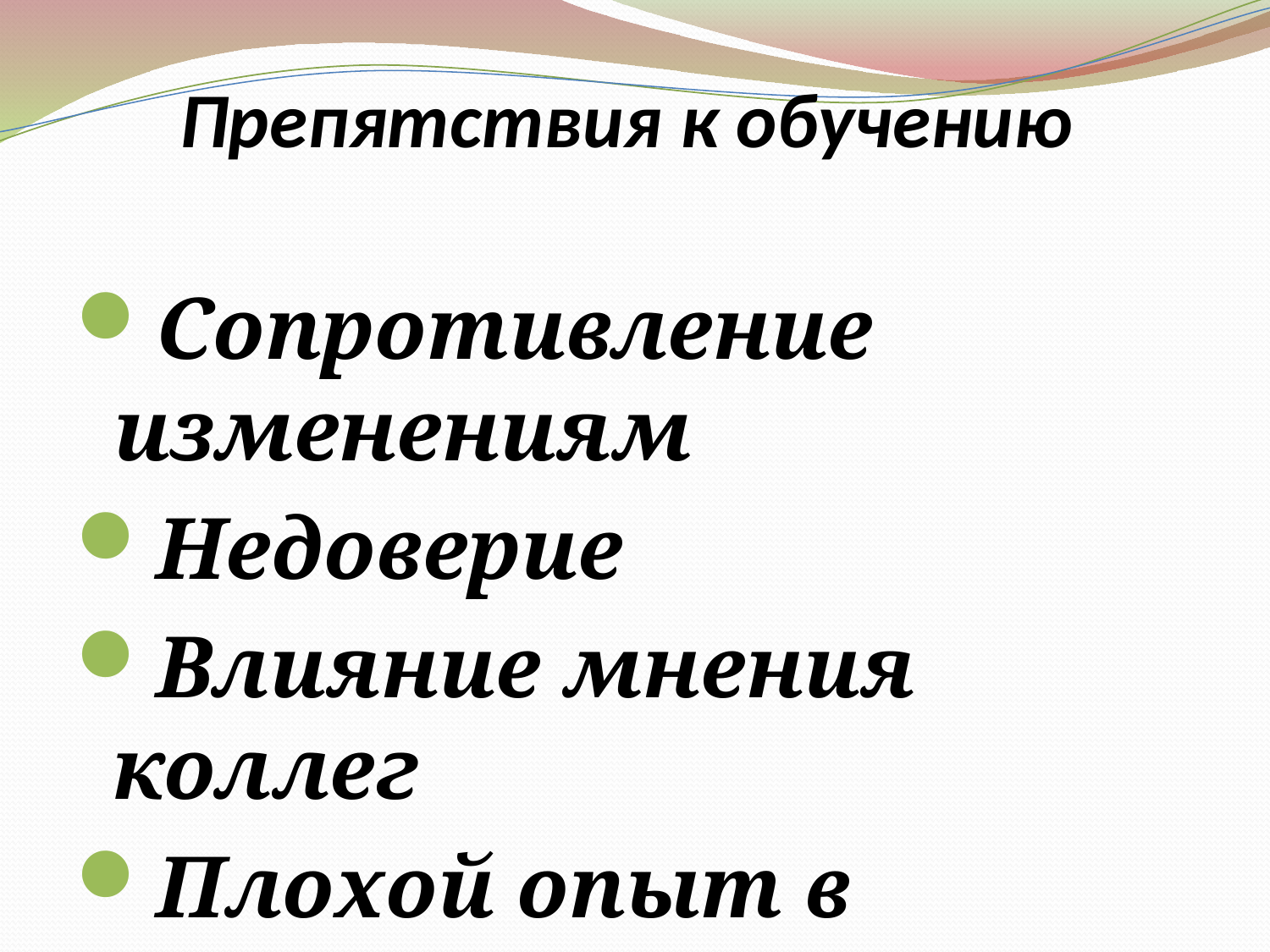

# Препятствия к обучению
Сопротивление изменениям
Недоверие
Влияние мнения коллег
Плохой опыт в прошлом